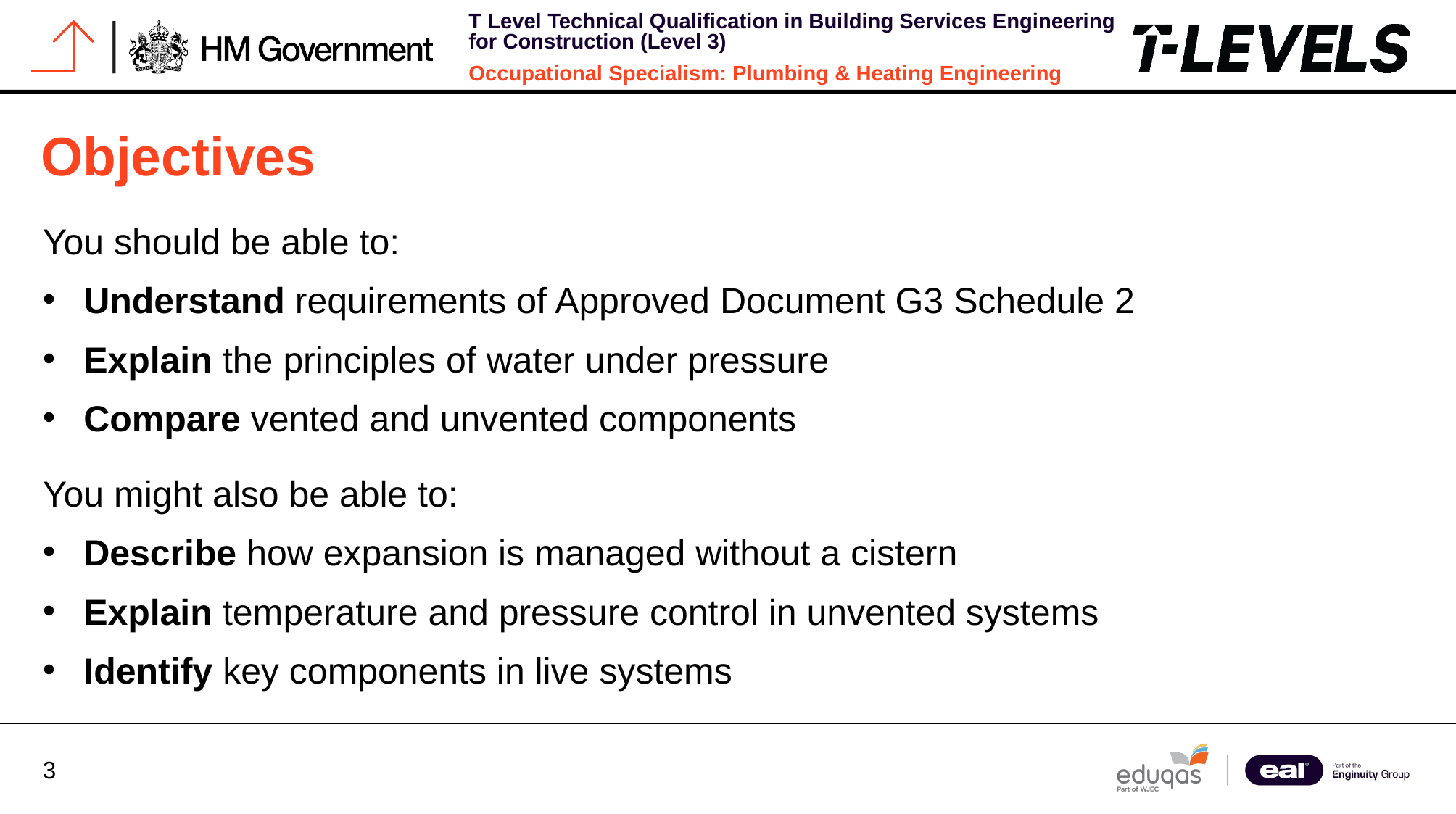

# Objectives
You should be able to:
Understand requirements of Approved Document G3 Schedule 2
Explain the principles of water under pressure
Compare vented and unvented components
You might also be able to:
Describe how expansion is managed without a cistern
Explain temperature and pressure control in unvented systems
Identify key components in live systems